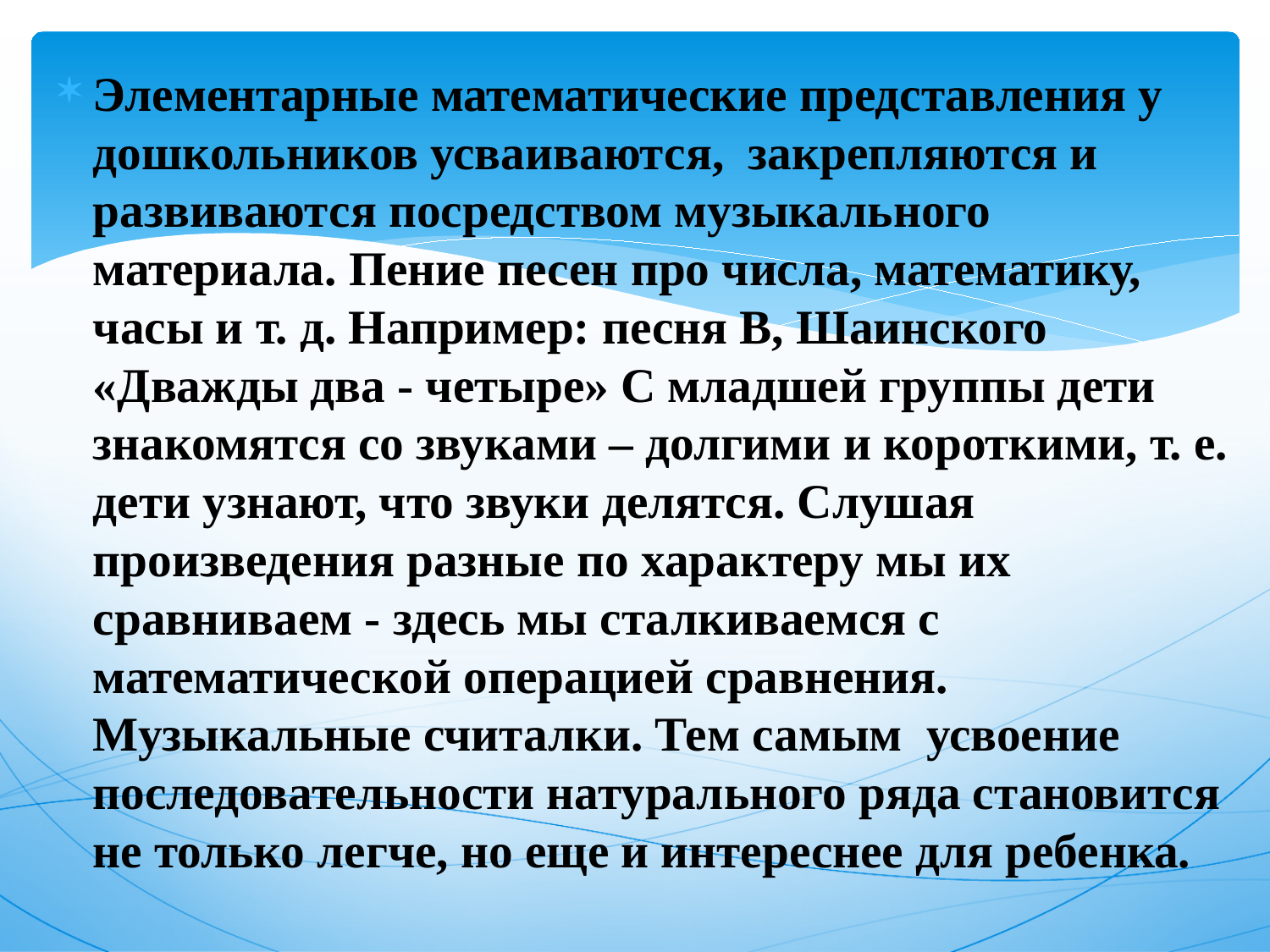

#
Элементарные математические представления у дошкольников усваиваются,  закрепляются и развиваются посредством музыкального материала. Пение песен про числа, математику, часы и т. д. Например: песня В, Шаинского «Дважды два - четыре» С младшей группы дети знакомятся со звуками – долгими и короткими, т. е. дети узнают, что звуки делятся. Слушая произведения разные по характеру мы их сравниваем - здесь мы сталкиваемся с математической операцией сравнения. Музыкальные считалки. Тем самым  усвоение последовательности натурального ряда становится не только легче, но еще и интереснее для ребенка.